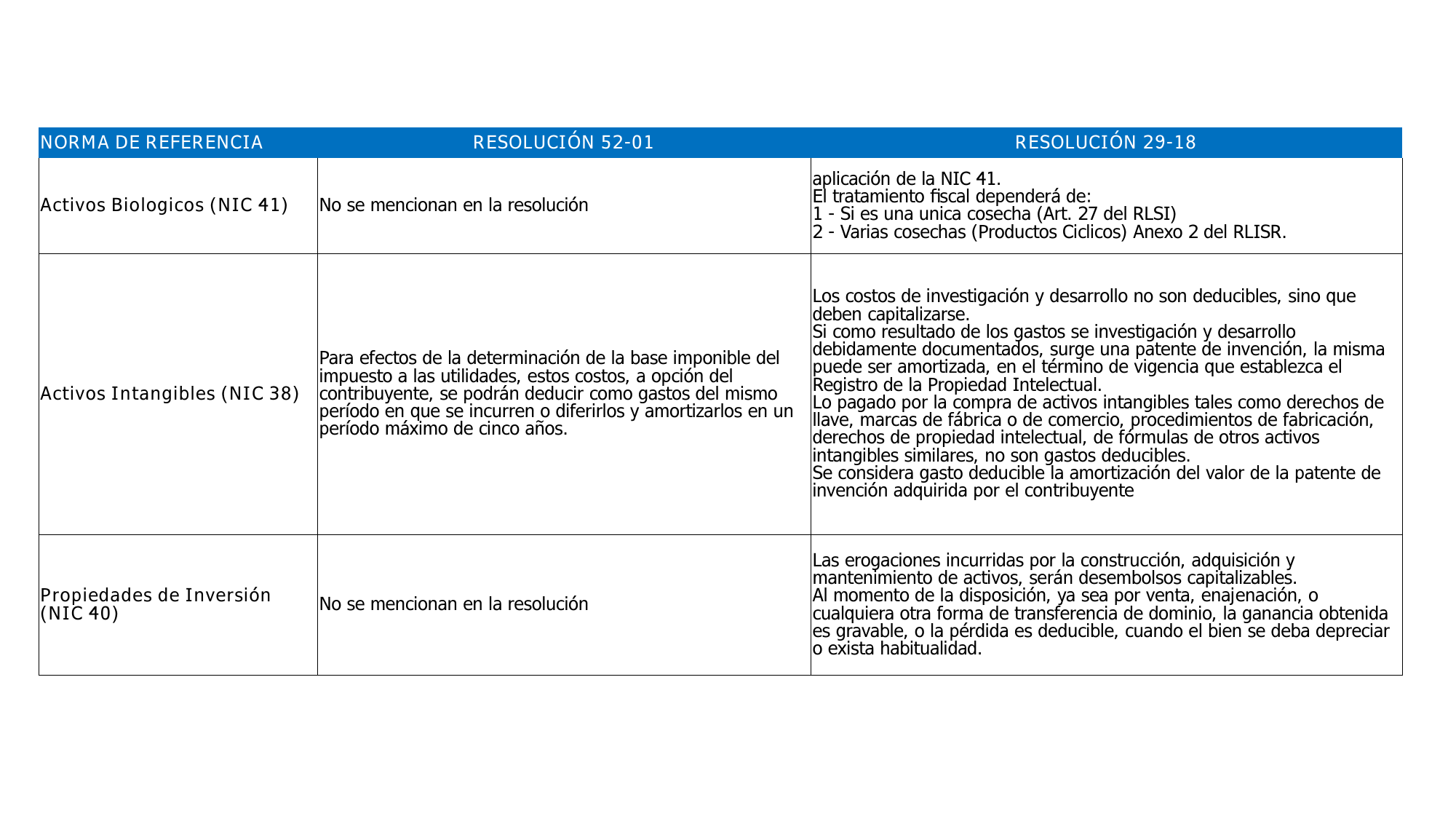

| NORMA DE REFERENCIA | RESOLUCIÓN 52-01 | RESOLUCIÓN 29-18 |
| --- | --- | --- |
| Activos Biologicos (NIC 41) | No se mencionan en la resolución | aplicación de la NIC 41. El tratamiento fiscal dependerá de: 1 - Si es una unica cosecha (Art. 27 del RLSI) 2 - Varias cosechas (Productos Ciclicos) Anexo 2 del RLISR. |
| Activos Intangibles (NIC 38) | Para efectos de la determinación de la base imponible del impuesto a las utilidades, estos costos, a opción del contribuyente, se podrán deducir como gastos del mismo período en que se incurren o diferirlos y amortizarlos en un período máximo de cinco años. | Los costos de investigación y desarrollo no son deducibles, sino que deben capitalizarse. Si como resultado de los gastos se investigación y desarrollo debidamente documentados, surge una patente de invención, la misma puede ser amortizada, en el término de vigencia que establezca el Registro de la Propiedad Intelectual. Lo pagado por la compra de activos intangibles tales como derechos de llave, marcas de fábrica o de comercio, procedimientos de fabricación, derechos de propiedad intelectual, de fórmulas de otros activos intangibles similares, no son gastos deducibles. Se considera gasto deducible la amortización del valor de la patente de invención adquirida por el contribuyente |
| Propiedades de Inversión (NIC 40) | No se mencionan en la resolución | Las erogaciones incurridas por la construcción, adquisición y mantenimiento de activos, serán desembolsos capitalizables. Al momento de la disposición, ya sea por venta, enajenación, o cualquiera otra forma de transferencia de dominio, la ganancia obtenida es gravable, o la pérdida es deducible, cuando el bien se deba depreciar o exista habitualidad. |